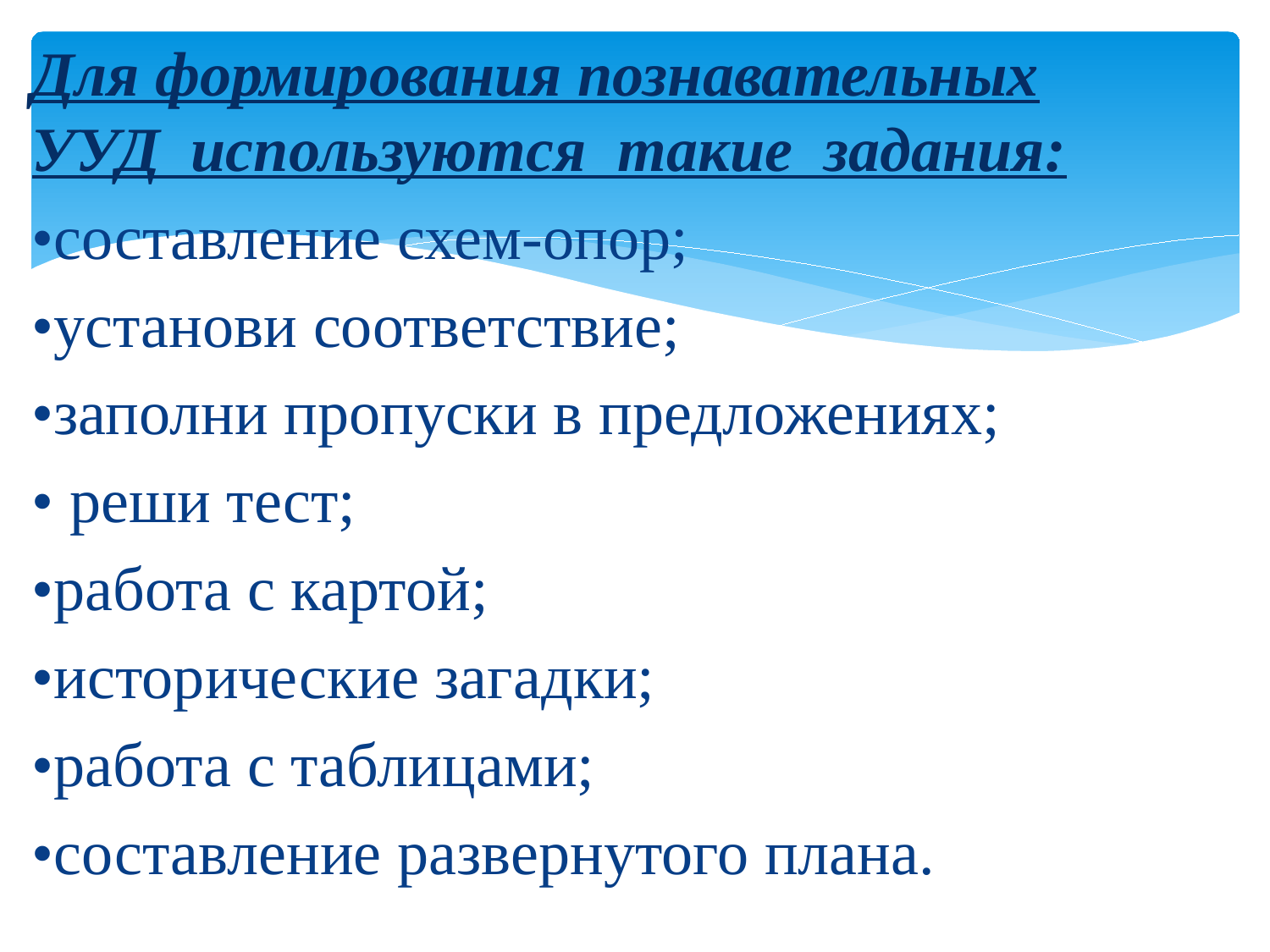

Для формирования познавательных УУД  используются  такие  задания:
•составление схем-опор;
•установи соответствие;
•заполни пропуски в предложениях;
• реши тест;
•работа с картой;
•исторические загадки;
•работа с таблицами;
•составление развернутого плана.